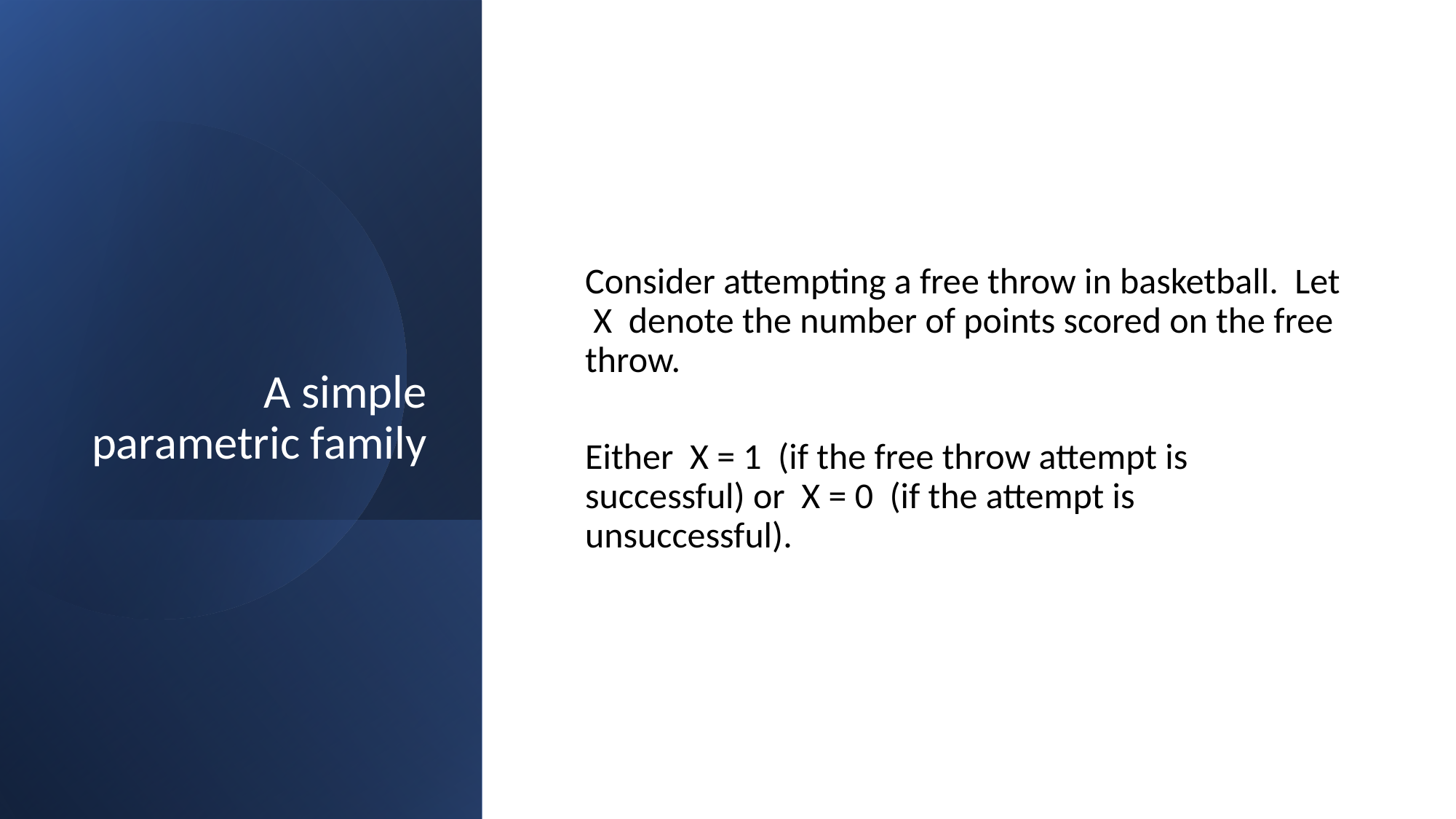

# A simple parametric family
Consider attempting a free throw in basketball.  Let  X  denote the number of points scored on the free throw.

Either  X = 1  (if the free throw attempt is successful) or  X = 0  (if the attempt is unsuccessful).